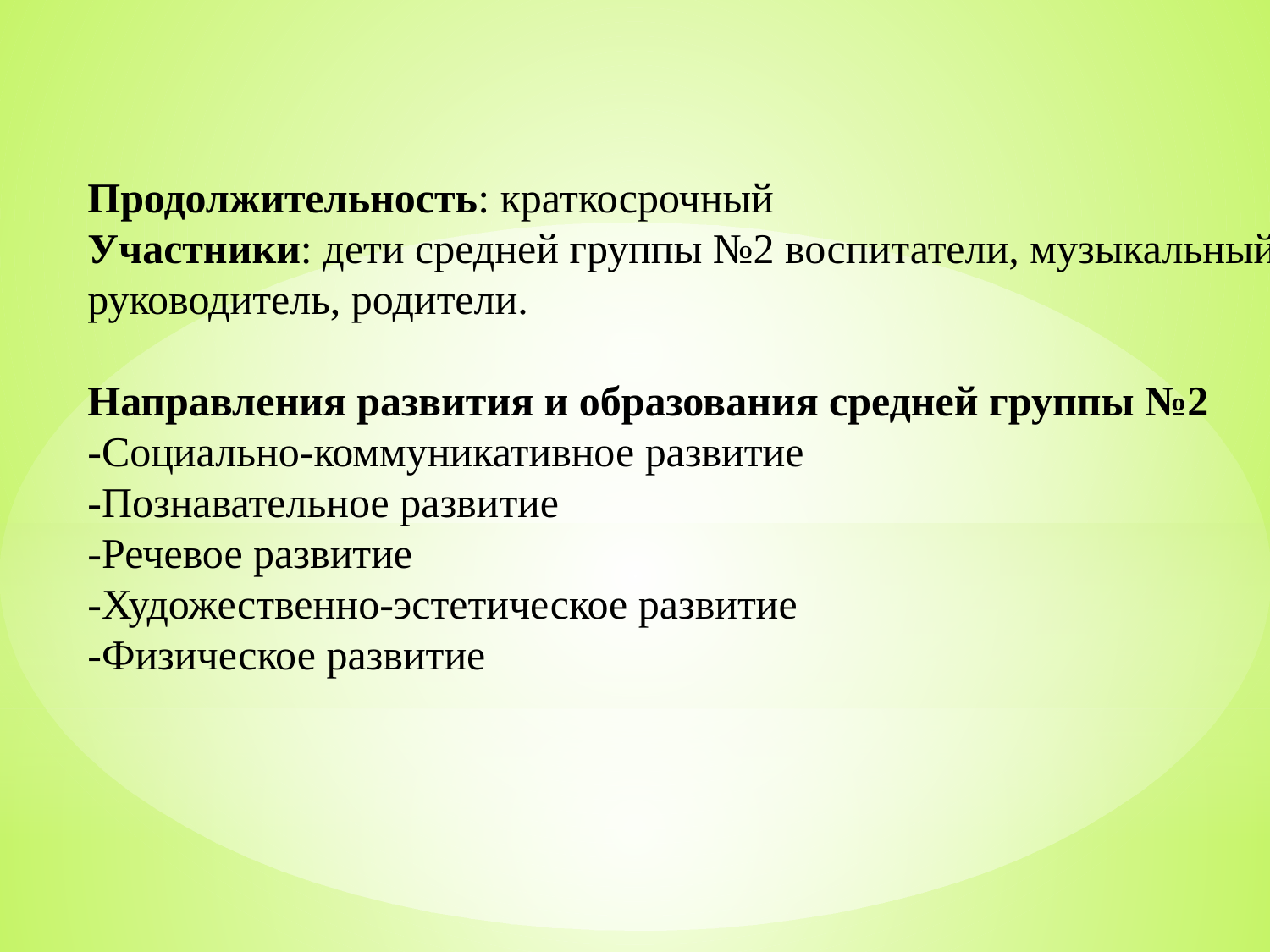

Продолжительность: краткосрочный
Участники: дети средней группы №2 воспитатели, музыкальный руководитель, родители.
Направления развития и образования средней группы №2
-Социально-коммуникативное развитие
-Познавательное развитие
-Речевое развитие
-Художественно-эстетическое развитие
-Физическое развитие